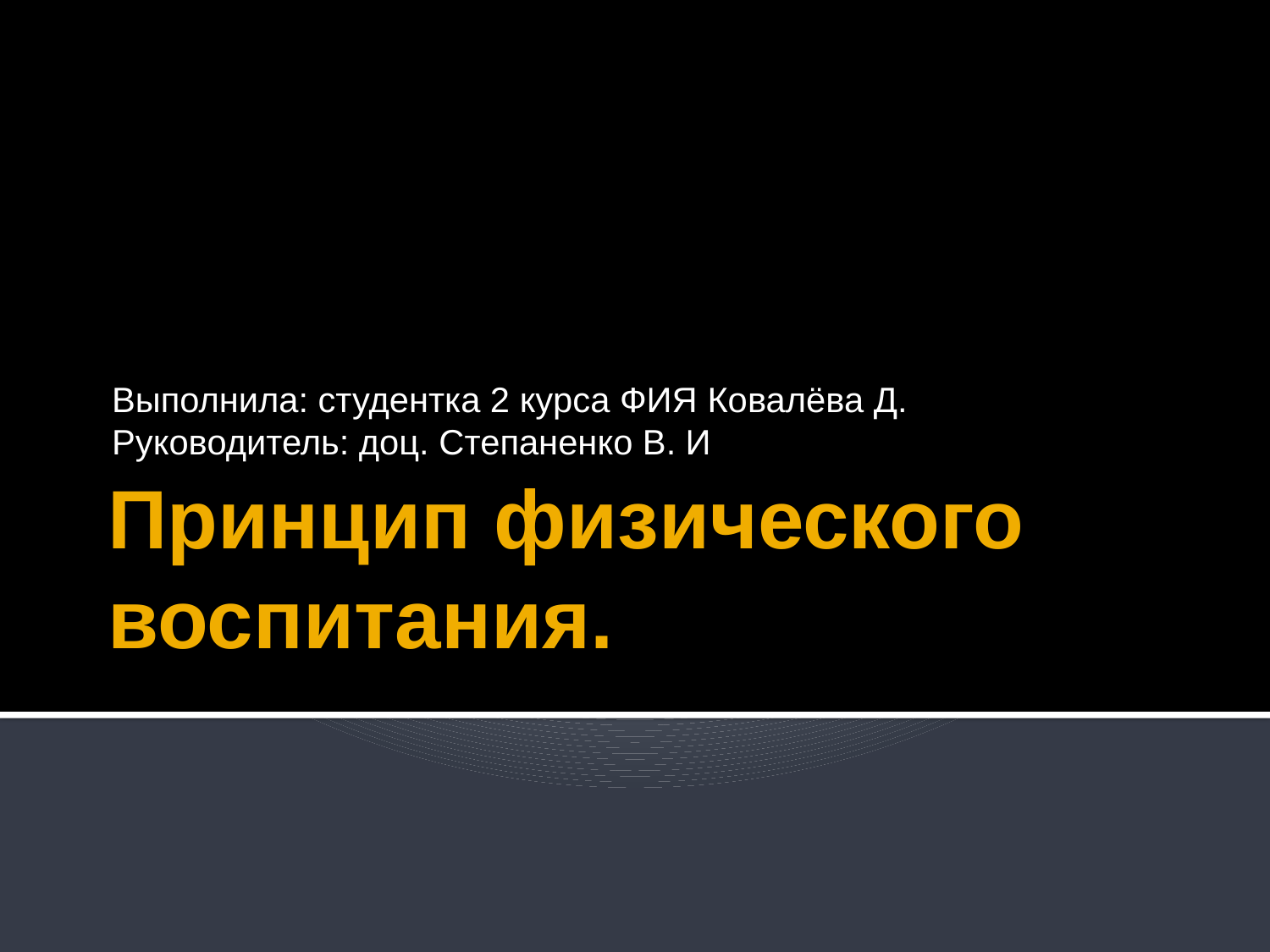

Выполнила: студентка 2 курса ФИЯ Ковалёва Д.
Руководитель: доц. Степаненко В. И
# Принцип физического воспитания.